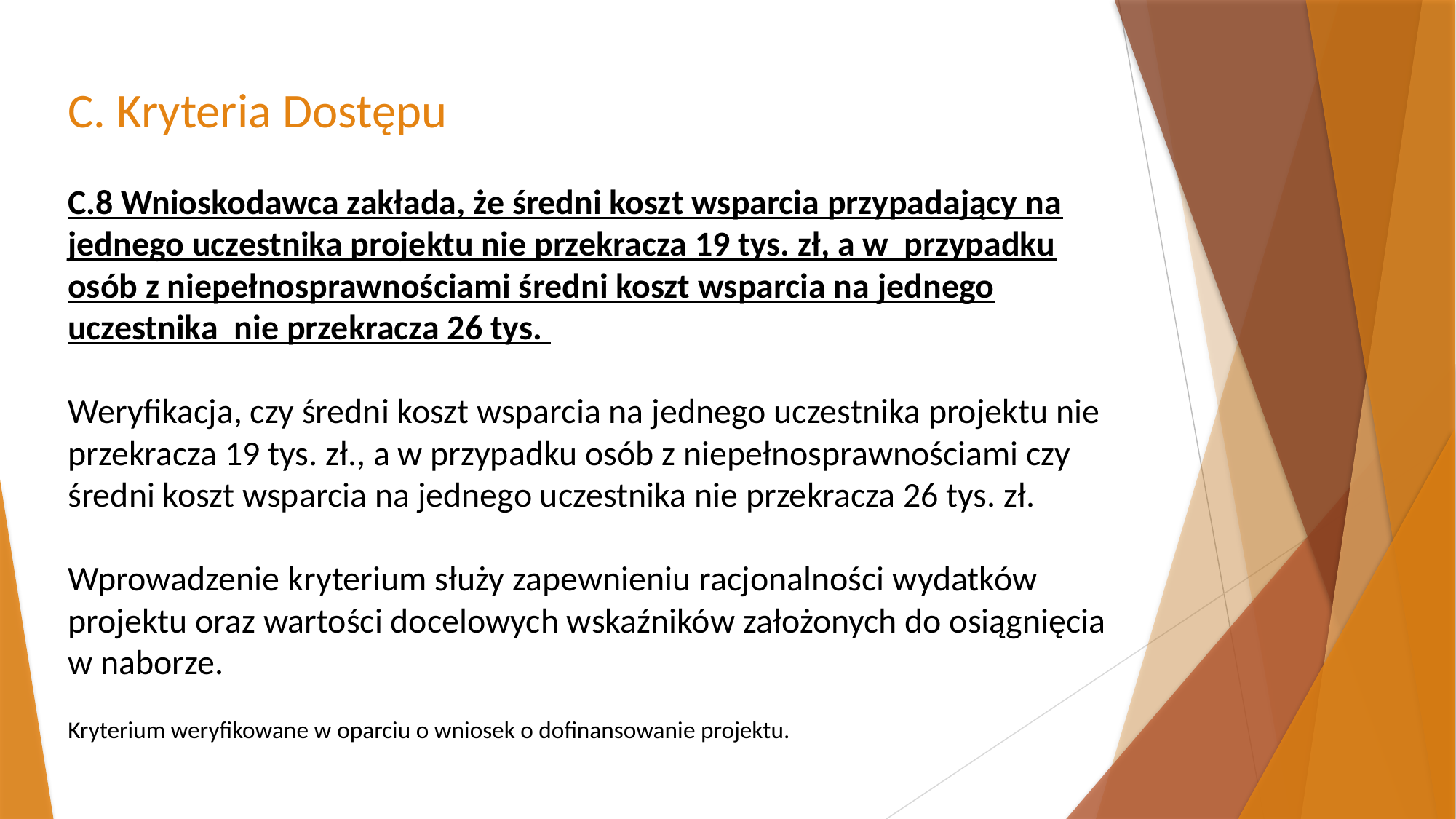

C. Kryteria Dostępu

C.8 Wnioskodawca zakłada, że średni koszt wsparcia przypadający na jednego uczestnika projektu nie przekracza 19 tys. zł, a w  przypadku osób z niepełnosprawnościami średni koszt wsparcia na jednego uczestnika  nie przekracza 26 tys.

Weryfikacja, czy średni koszt wsparcia na jednego uczestnika projektu nie przekracza 19 tys. zł., a w przypadku osób z niepełnosprawnościami czy średni koszt wsparcia na jednego uczestnika nie przekracza 26 tys. zł.

Wprowadzenie kryterium służy zapewnieniu racjonalności wydatków projektu oraz wartości docelowych wskaźników założonych do osiągnięcia w naborze.

Kryterium weryfikowane w oparciu o wniosek o dofinansowanie projektu.